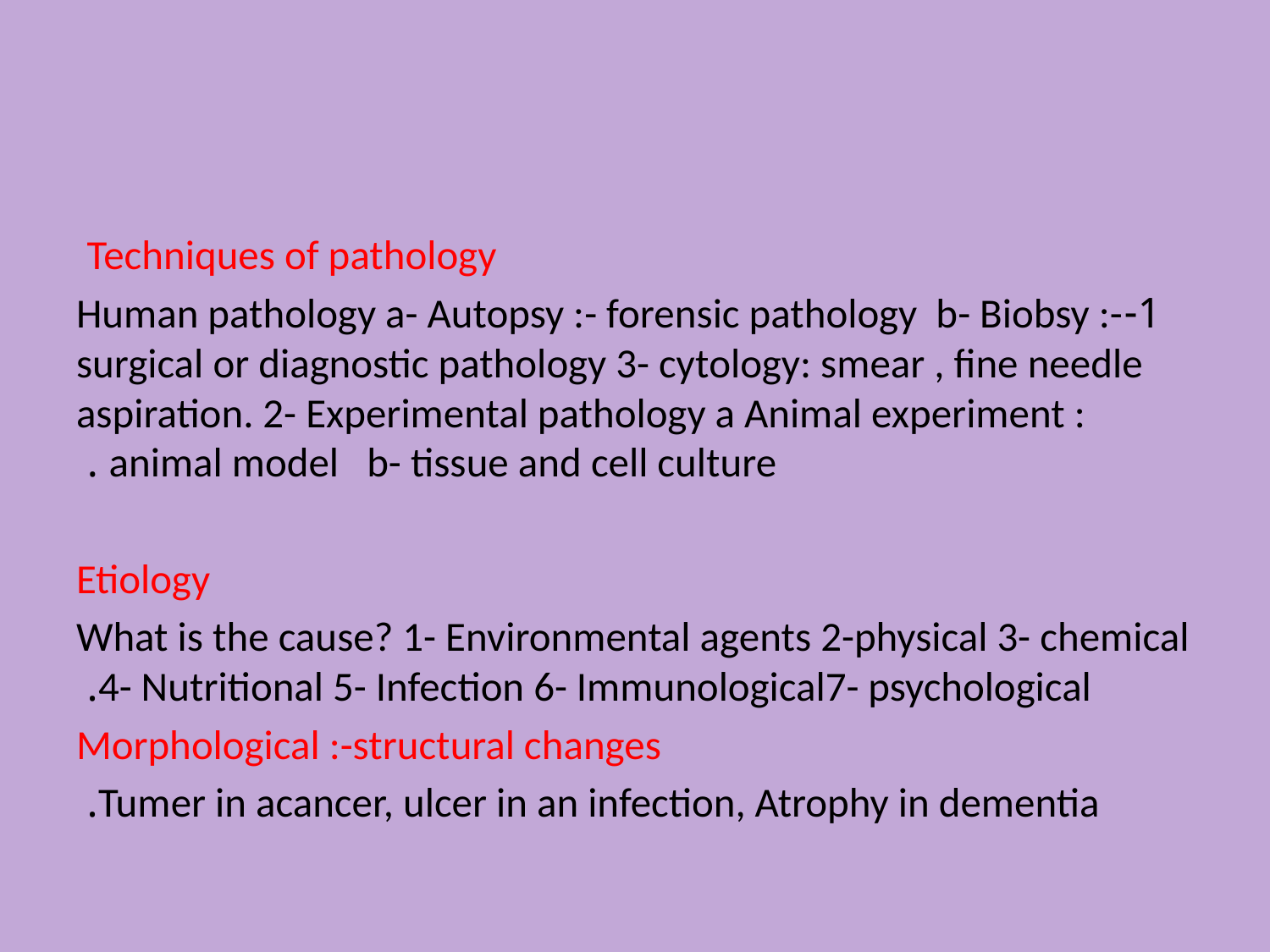

#
Techniques of pathology
1-Human pathology a- Autopsy :- forensic pathology  b- Biobsy :- surgical or diagnostic pathology 3- cytology: smear , fine needle aspiration. 2- Experimental pathology a Animal experiment : animal model   b- tissue and cell culture .

Etiology
What is the cause? 1- Environmental agents 2-physical 3- chemical 4- Nutritional 5- Infection 6- Immunological7- psychological.
Morphological :-structural changes
Tumer in acancer, ulcer in an infection, Atrophy in dementia.